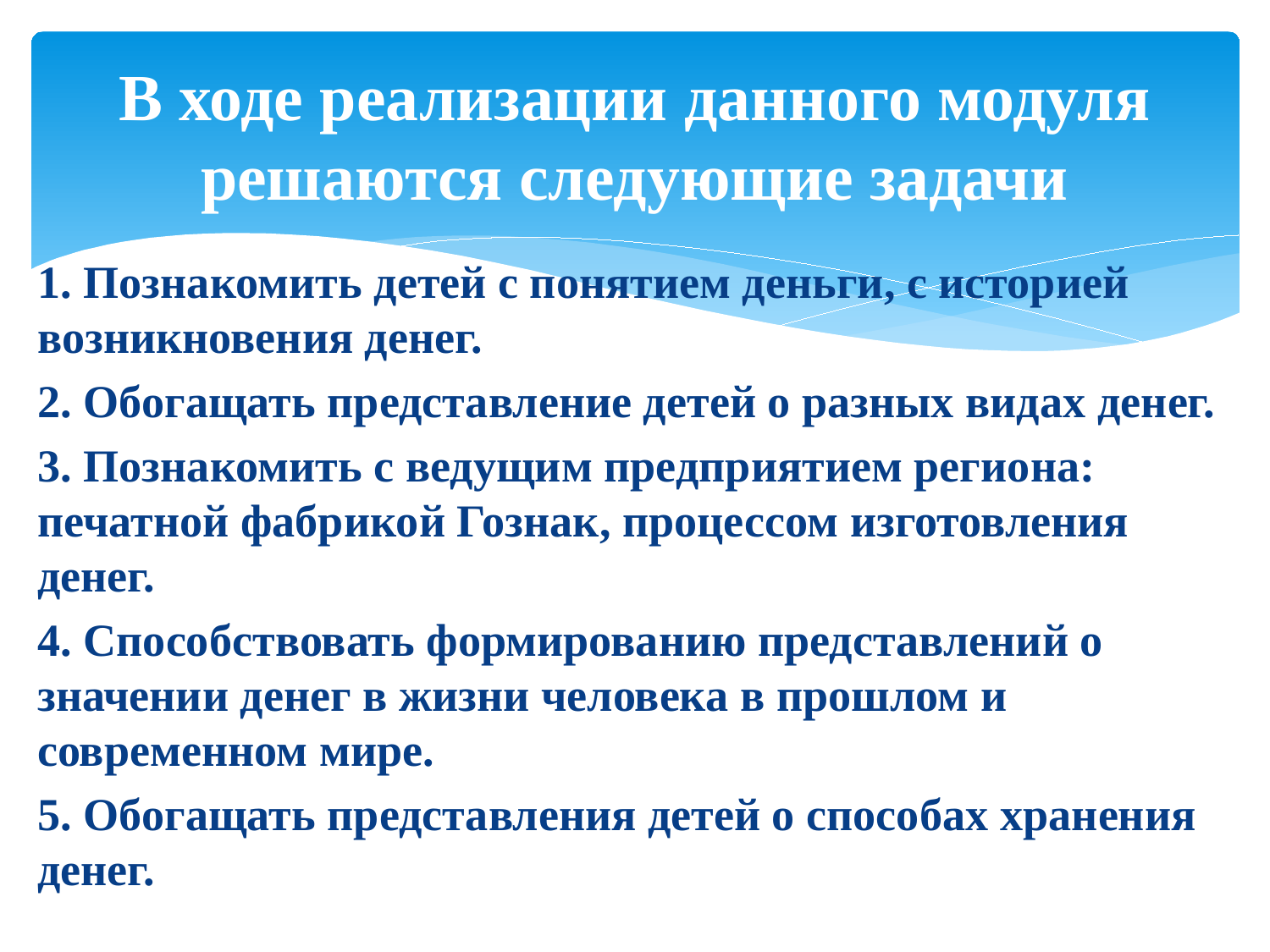

# В ходе реализации данного модуля решаются следующие задачи
1. Познакомить детей с понятием деньги, с историей возникновения денег.
2. Обогащать представление детей о разных видах денег.
3. Познакомить с ведущим предприятием региона: печатной фабрикой Гознак, процессом изготовления денег.
4. Способствовать формированию представлений о значении денег в жизни человека в прошлом и современном мире.
5. Обогащать представления детей о способах хранения денег.